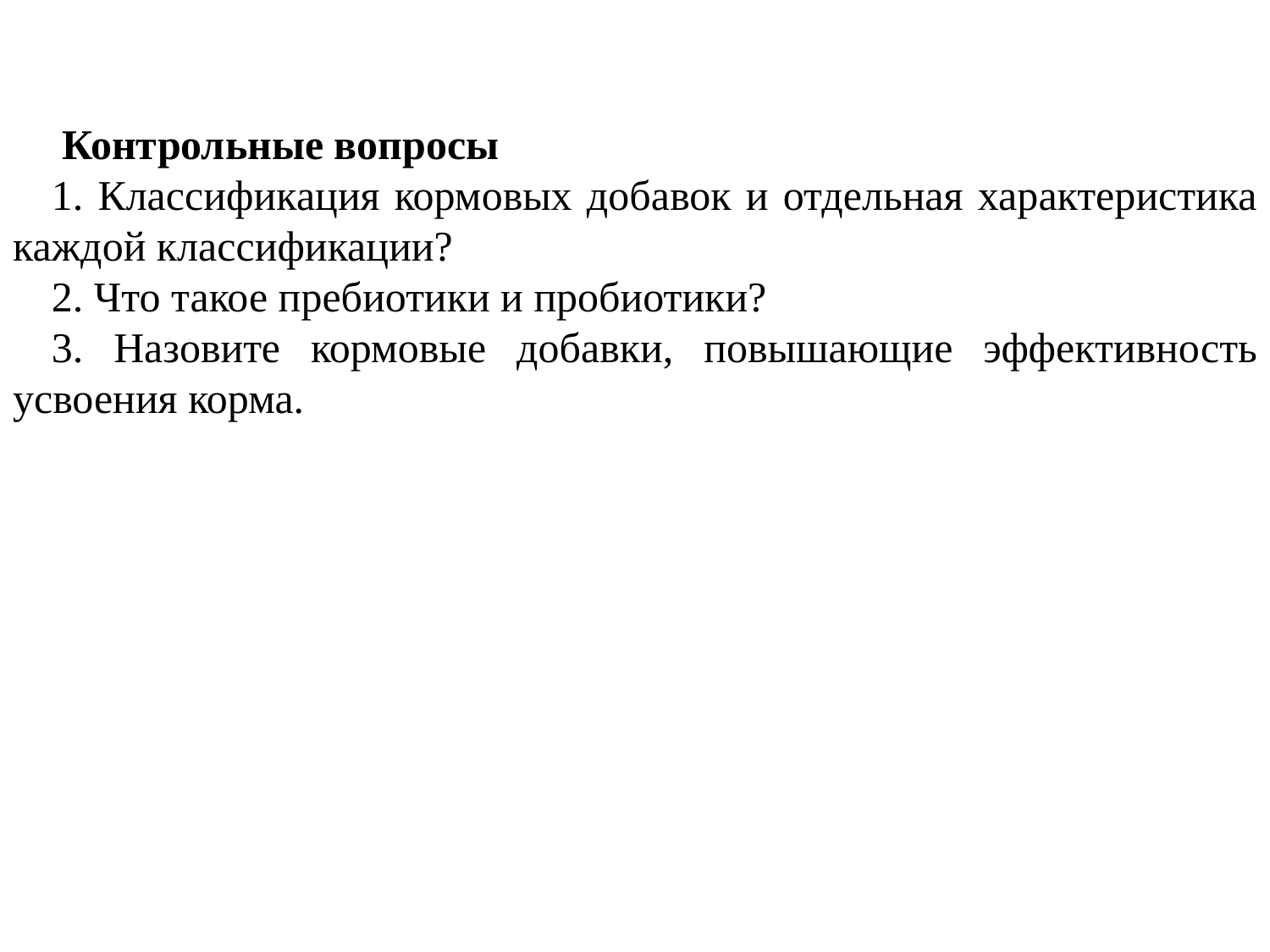

Контрольные вопросы
1. Классификация кормовых добавок и отдельная характеристика каждой классификации?
2. Что такое пребиотики и пробиотики?
3. Назовите кормовые добавки, повышающие эффективность усвоения корма.